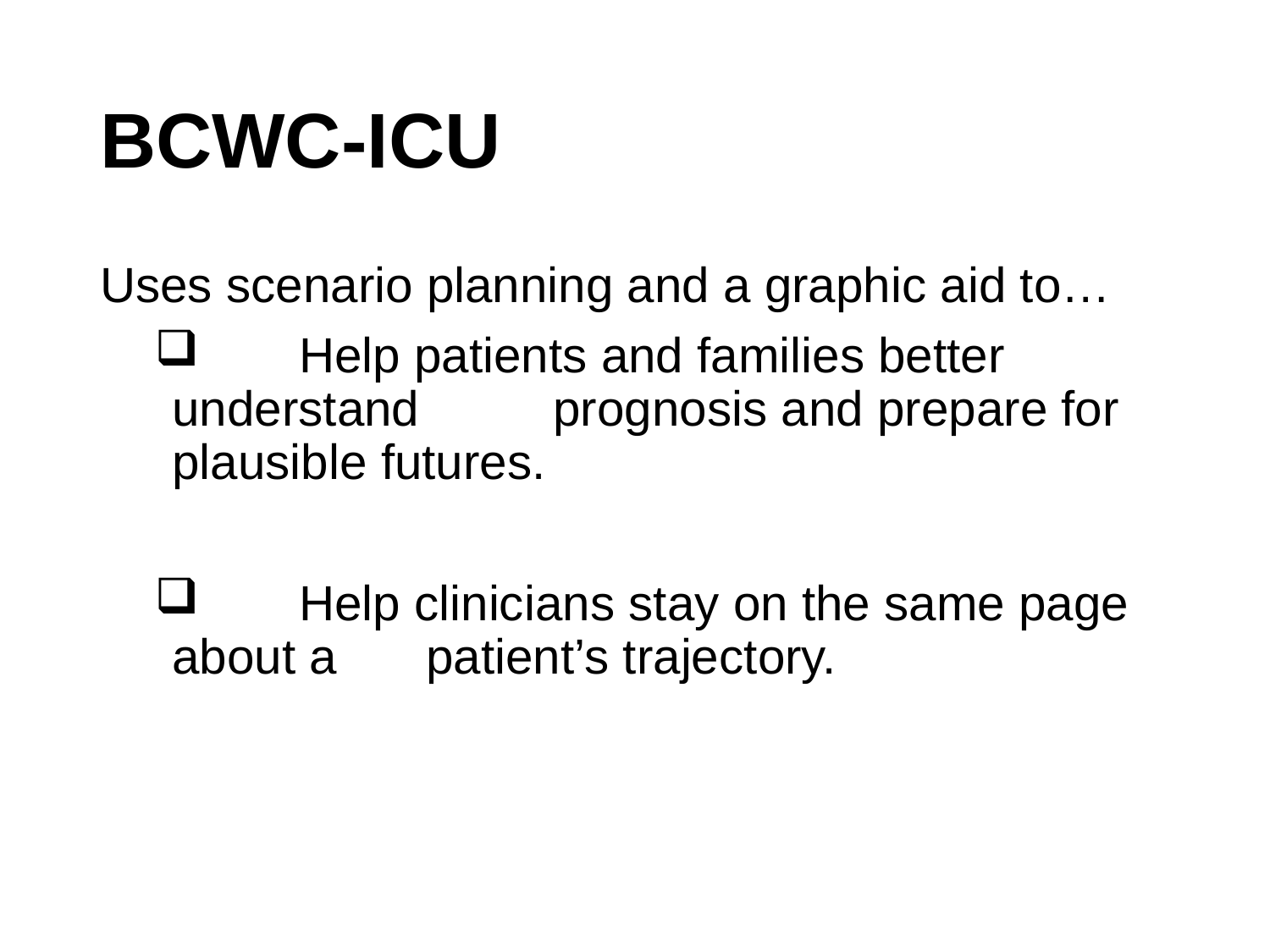

# BCWC-ICU
Uses scenario planning and a graphic aid to…
	Help patients and families better understand 	prognosis and prepare for plausible futures.

	Help clinicians stay on the same page about a 	patient’s trajectory.